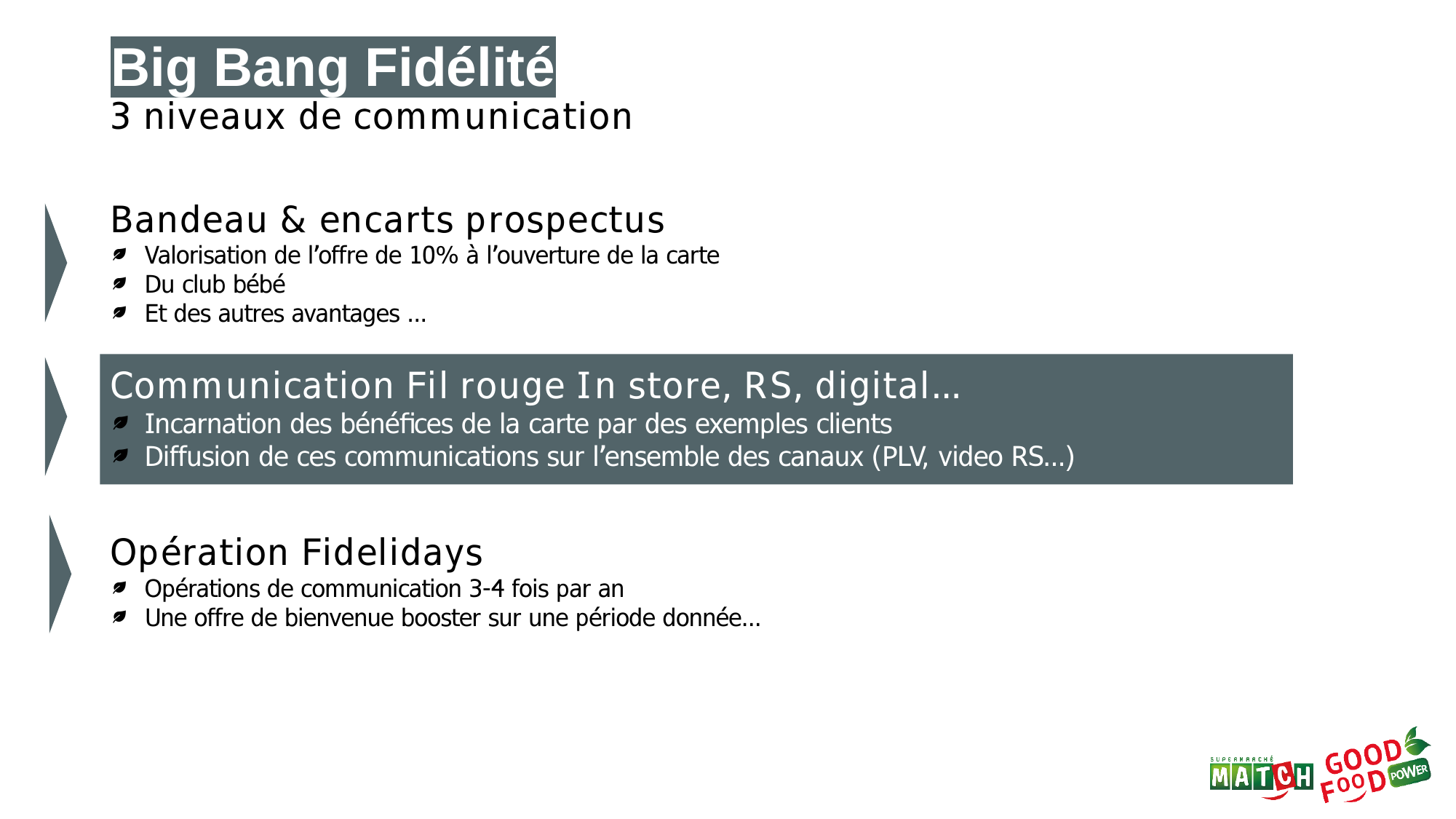

# Big Bang Fidélité 3 niveaux de communication
Bandeau & encarts prospectus
Valorisation de l’offre de 10% à l’ouverture de la carte
Du club bébé
Et des autres avantages …

Communication Fil rouge In store, RS, digital…
Incarnation des bénéfices de la carte par des exemples clients
Diffusion de ces communications sur l’ensemble des canaux (PLV, video RS…)

Opération Fidelidays
Opérations de communication 3-4 fois par an
Une offre de bienvenue booster sur une période donnée…